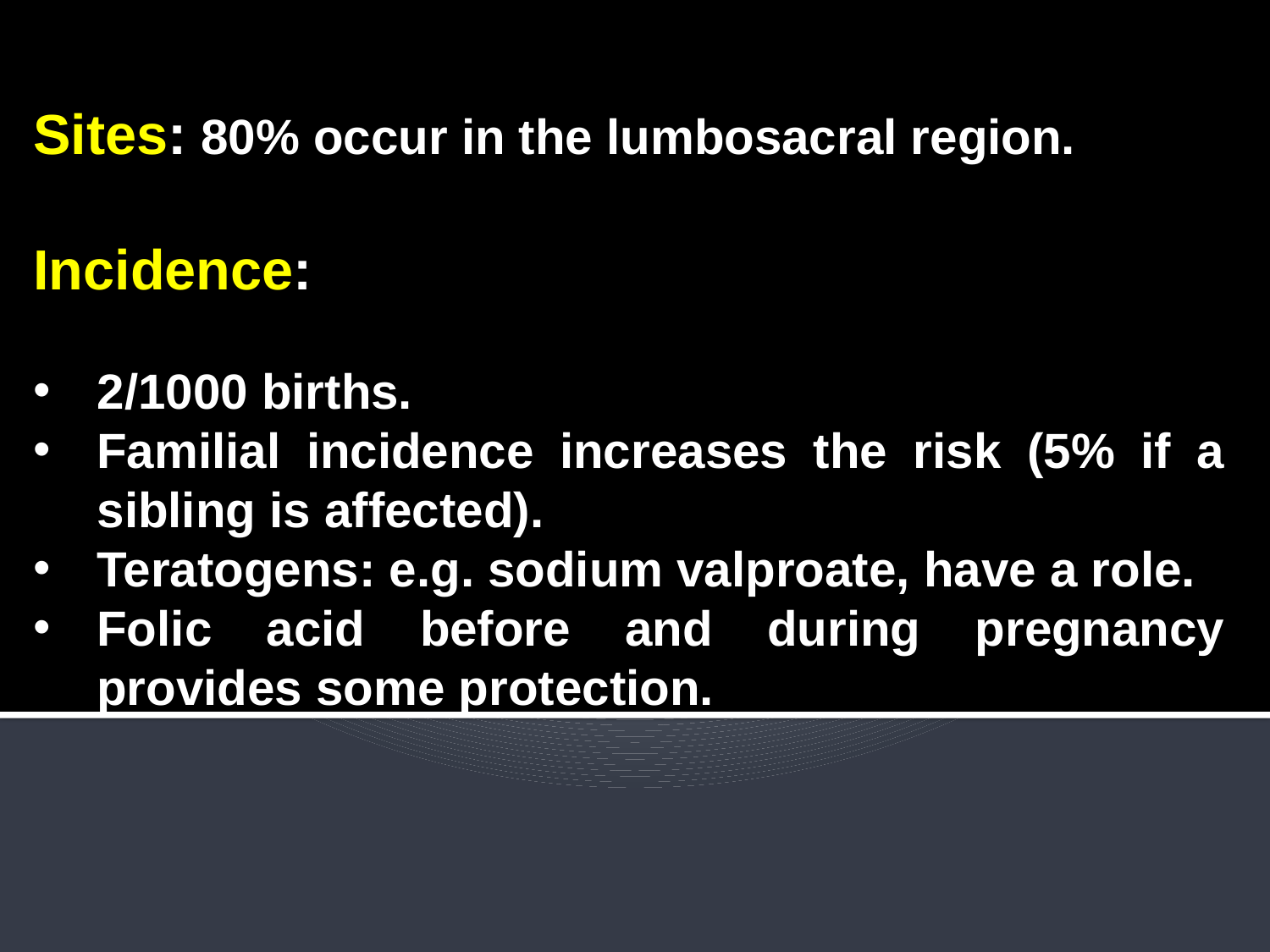

Sites: 80% occur in the lumbosacral region.

Incidence:

2/1000 births.
Familial incidence increases the risk (5% if a sibling is affected).
Teratogens: e.g. sodium valproate, have a role.
Folic acid before and during pregnancy provides some protection.